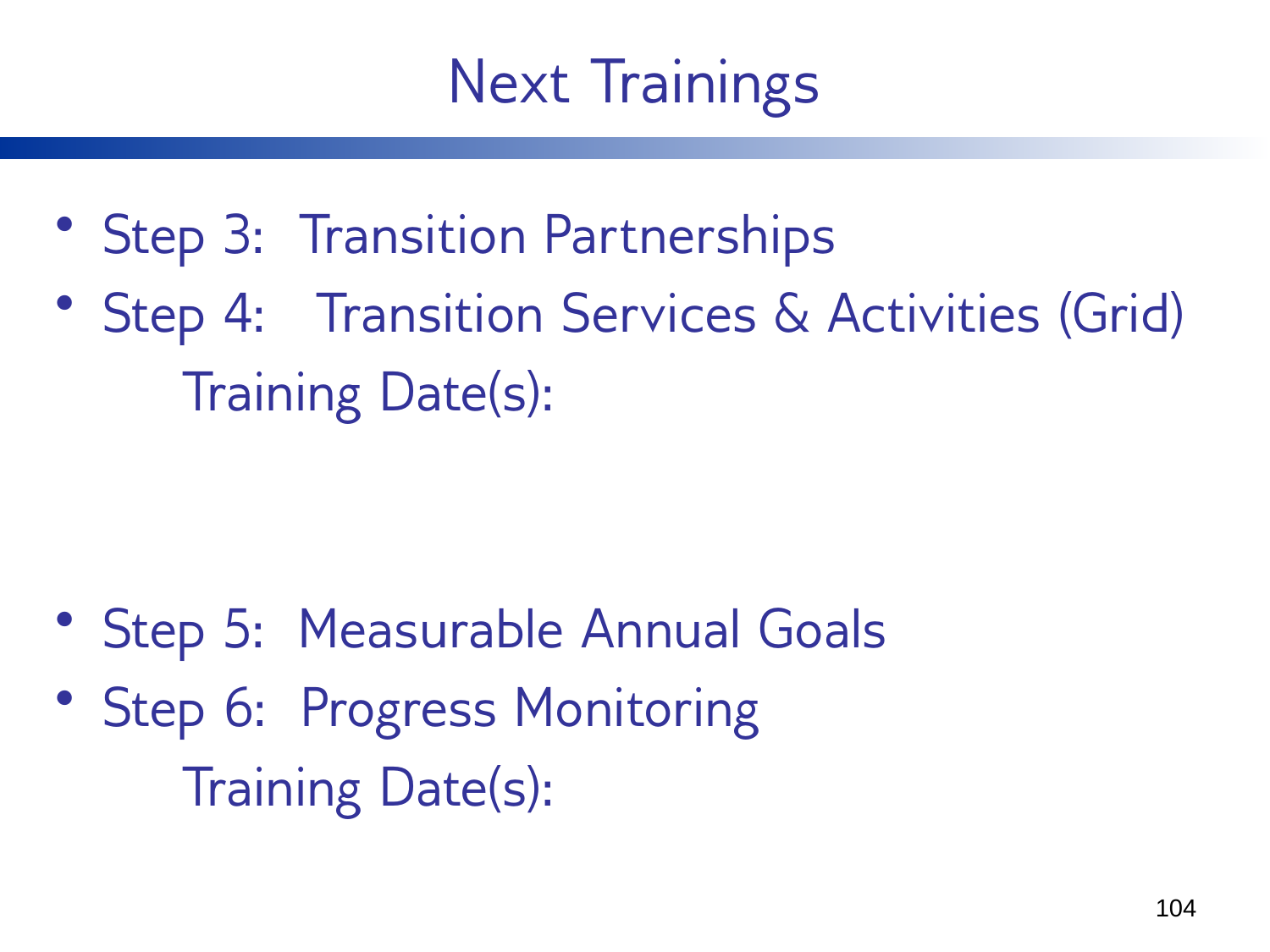

# Next Trainings
Step 3:  Transition Partnerships
Step 4:   Transition Services & Activities (Grid)
	Training Date(s):

Step 5:  Measurable Annual Goals
Step 6:  Progress Monitoring
	Training Date(s):

104